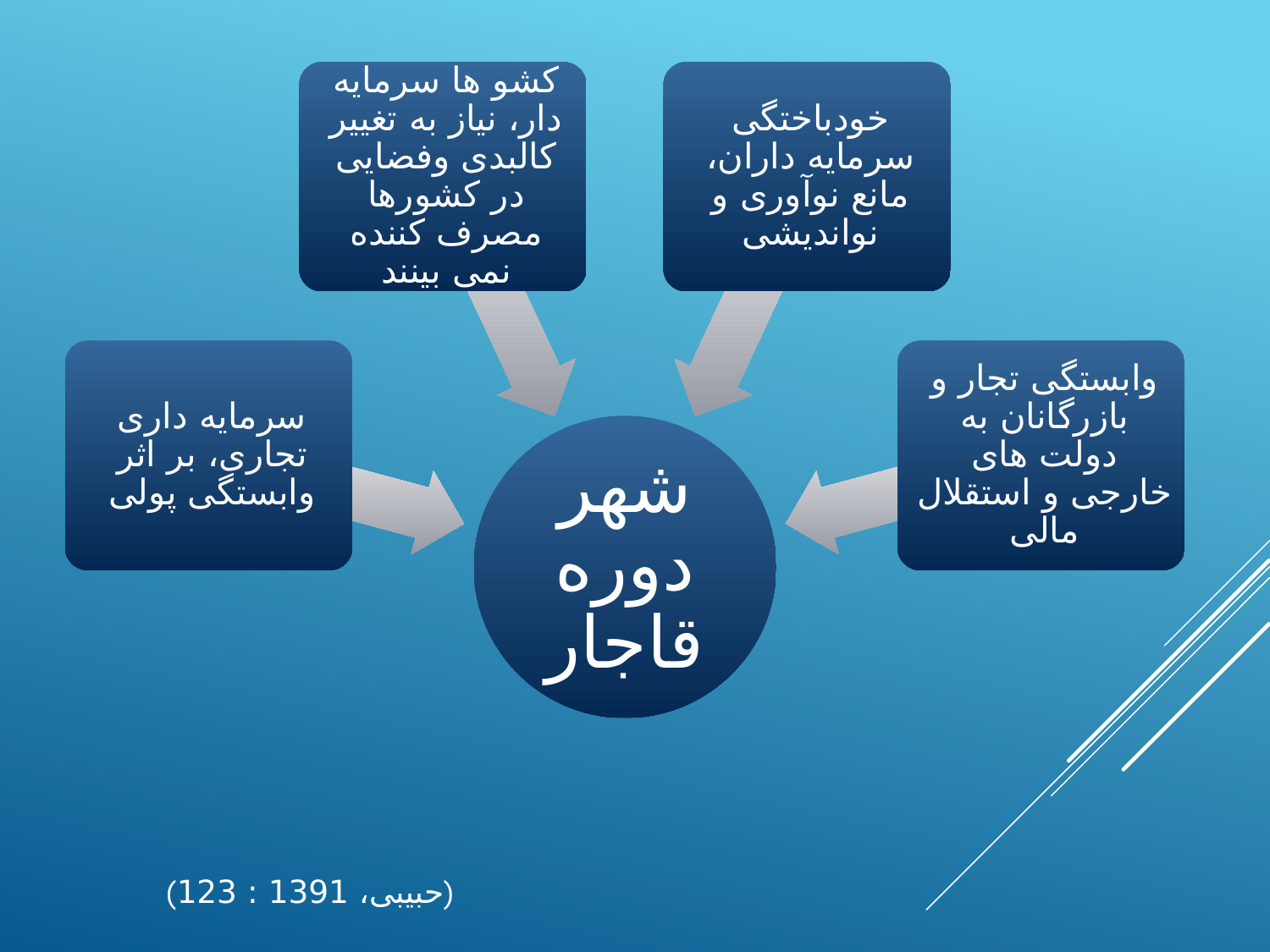

شهر دوره قاجار
سرمایه داری تجاری، بر اثر وابستگی پولی
کشو ها سرمایه دار، نیاز به تغییر کالبدی وفضایی در کشورها مصرف کننده نمی بینند
خودباختگی سرمایه داران، مانع نوآوری و نواندیشی
وابستگی تجار و بازرگانان به دولت های خارجی و استقلال مالی
(حبیبی، 1391 : 123)